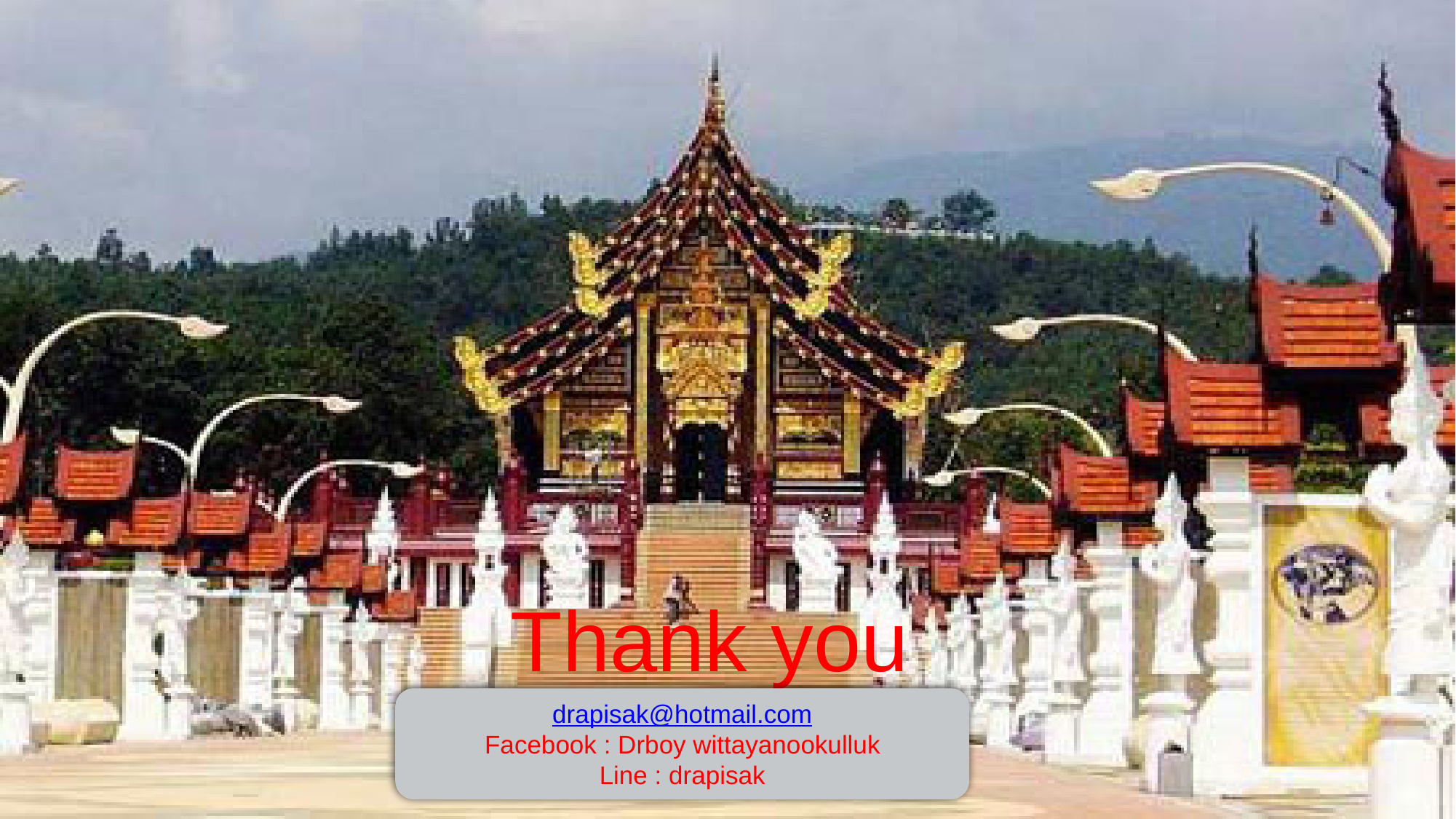

# Thank you
drapisak@hotmail.com
Facebook : Drboy wittayanookulluk
Line : drapisak